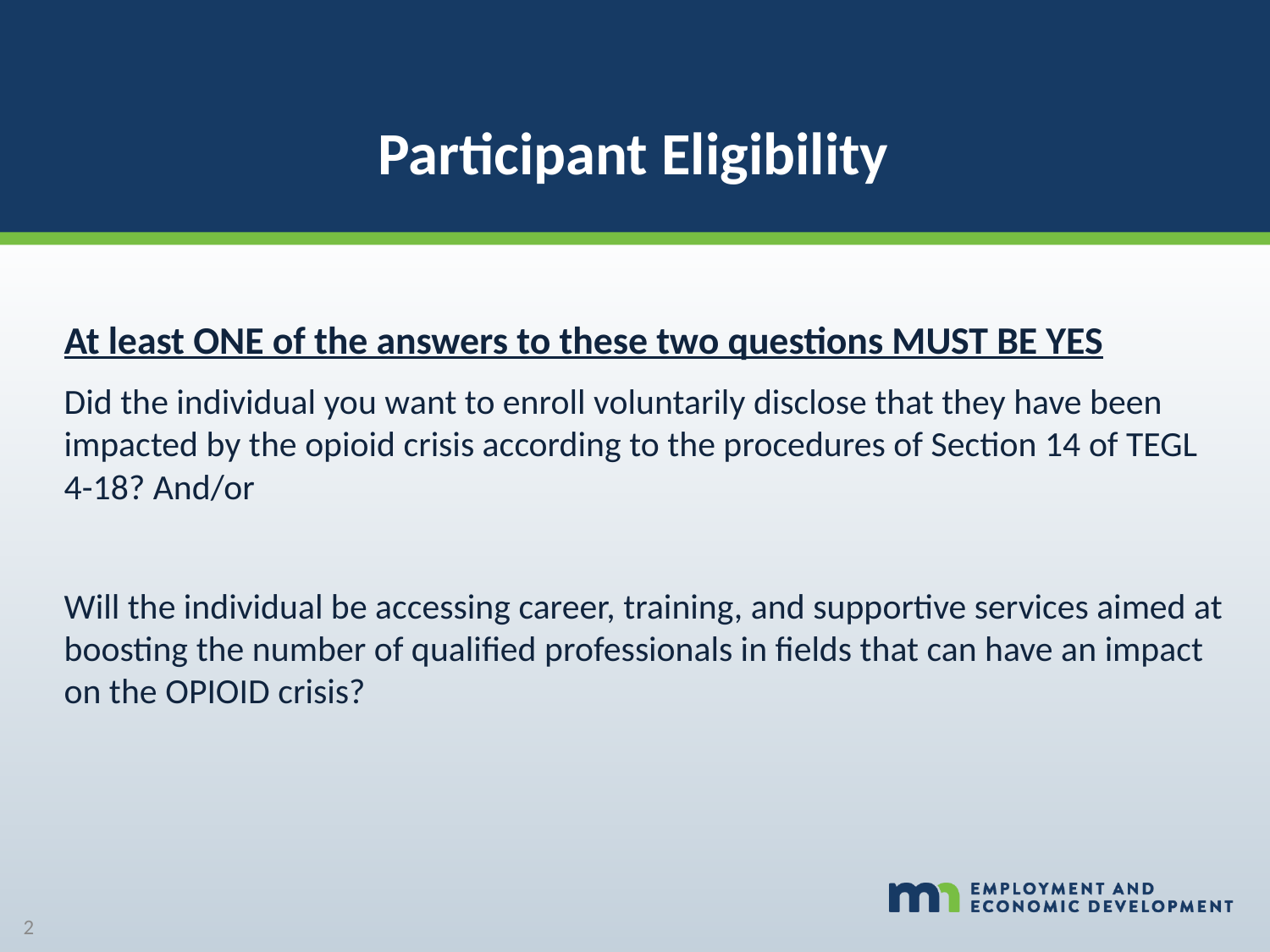

# Participant Eligibility
At least ONE of the answers to these two questions MUST BE YES
Did the individual you want to enroll voluntarily disclose that they have been impacted by the opioid crisis according to the procedures of Section 14 of TEGL 4-18? And/or

Will the individual be accessing career, training, and supportive services aimed at boosting the number of qualified professionals in fields that can have an impact on the OPIOID crisis?

2